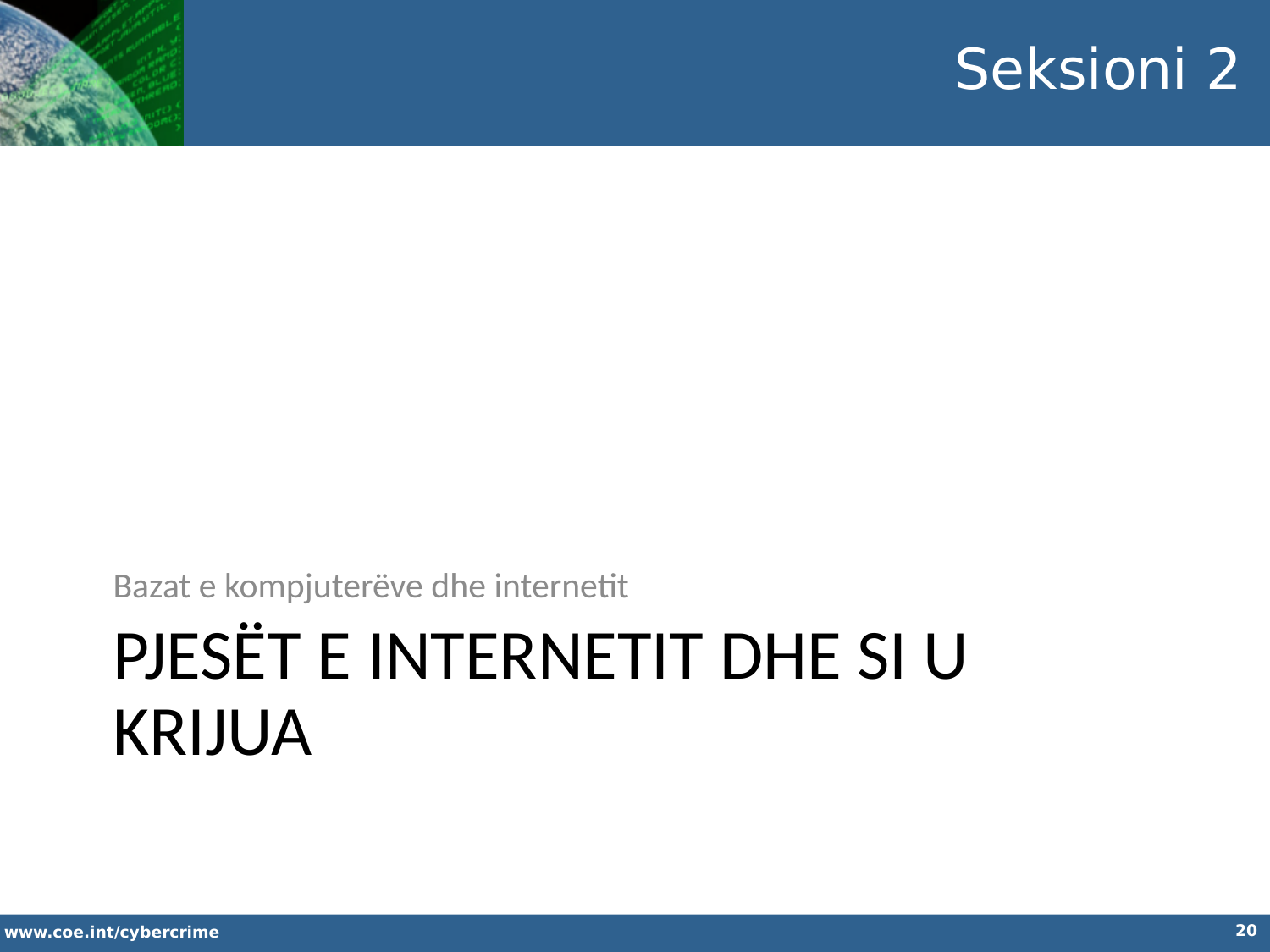

Seksioni 2
Bazat e kompjuterëve dhe internetit
# pjesët e internetit dhe si u krijua